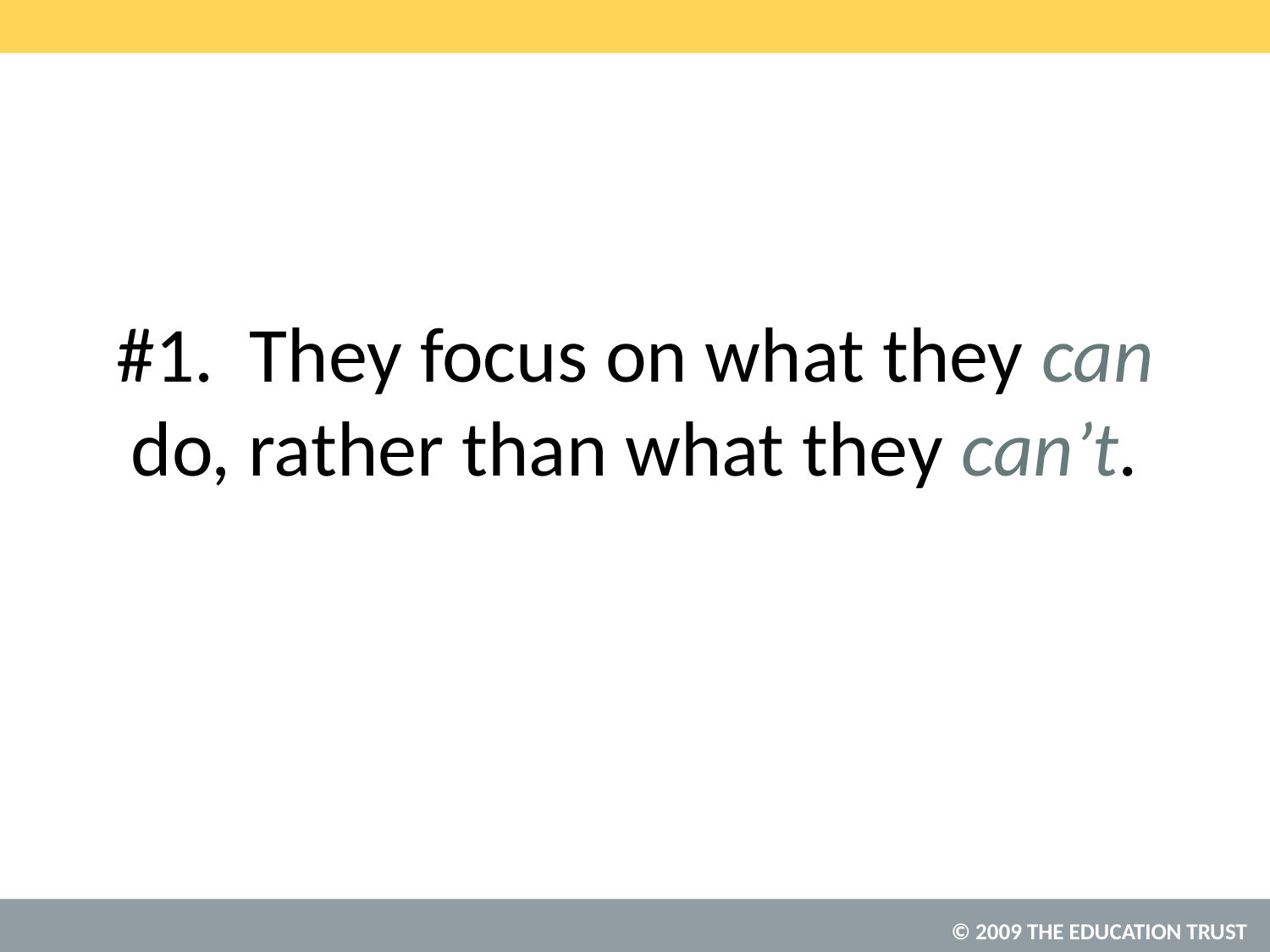

# #1.  They focus on what they can do, rather than what they can’t.